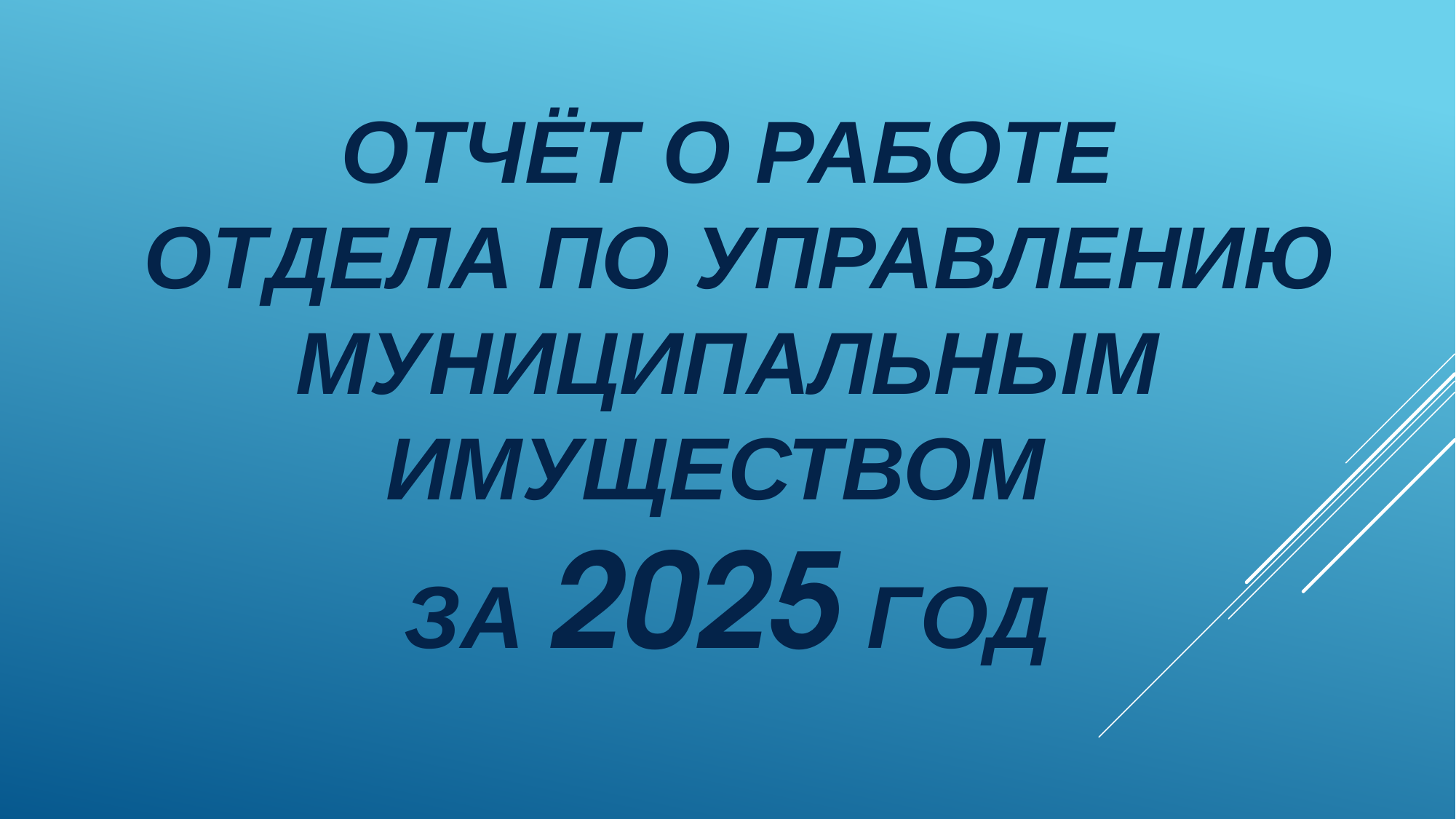

# ОТЧЁТ О РАБОТЕ ОТДЕЛА ПО УПРАВЛЕНИЮ МУНИЦИПАЛЬНЫМ ИМУЩЕСТВОМ ЗА 2025 ГОД